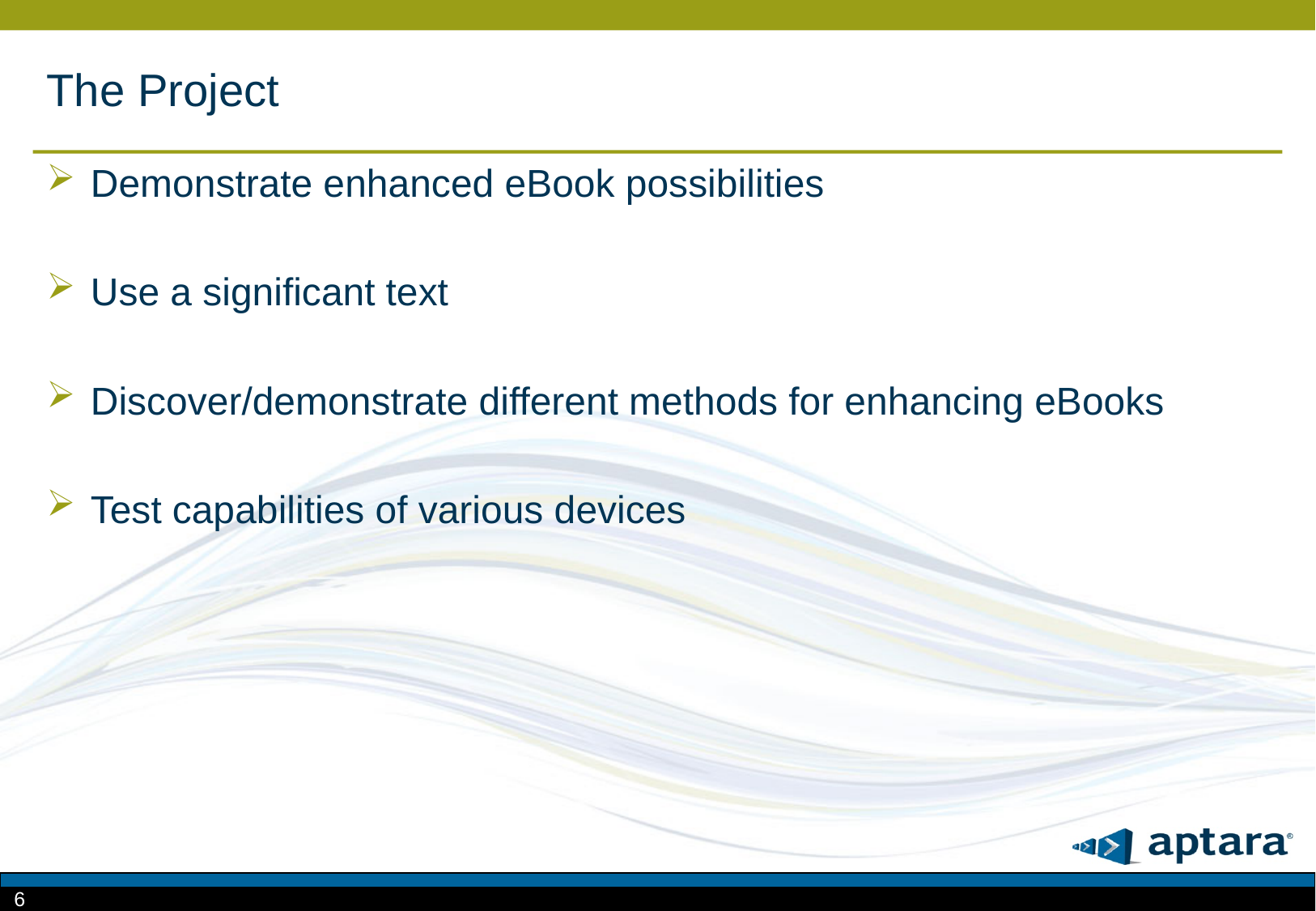

# The Project
Demonstrate enhanced eBook possibilities

Use a significant text

Discover/demonstrate different methods for enhancing eBooks

Test capabilities of various devices
6